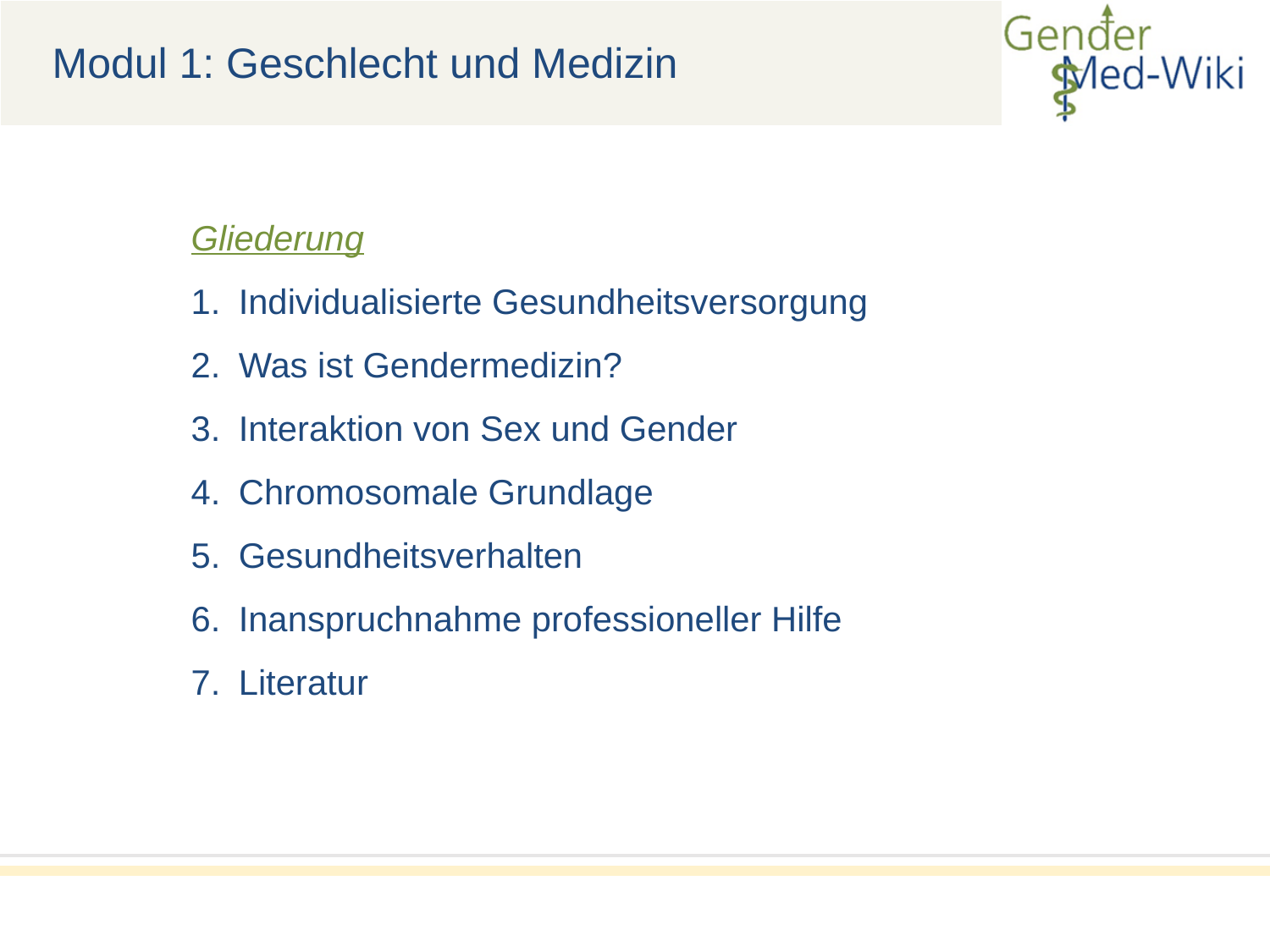

Modul 1: Geschlecht und Medizin

Gliederung
Individualisierte Gesundheitsversorgung
Was ist Gendermedizin?
Interaktion von Sex und Gender
Chromosomale Grundlage
Gesundheitsverhalten
Inanspruchnahme professioneller Hilfe
Literatur